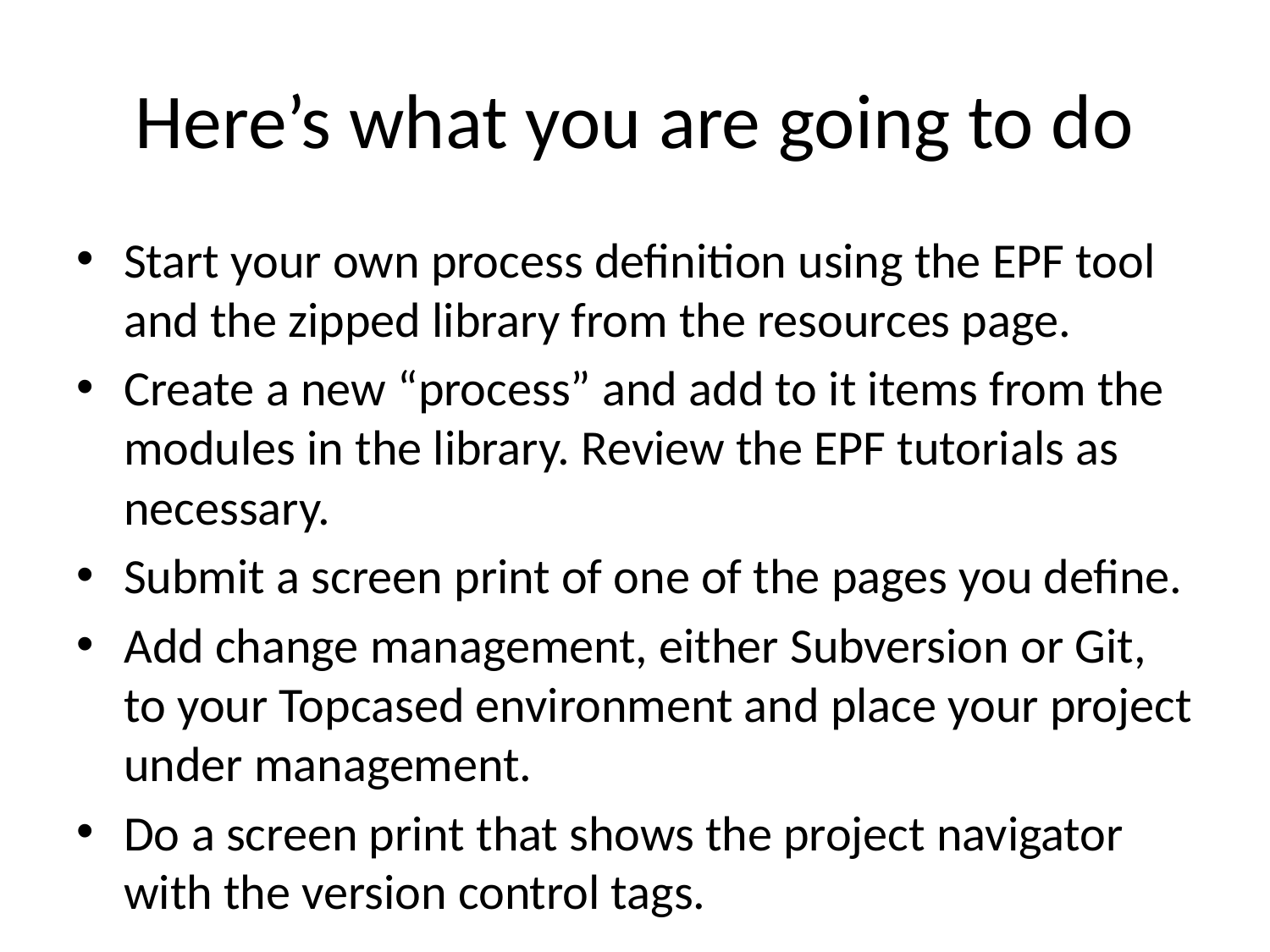

# Here’s what you are going to do
Start your own process definition using the EPF tool and the zipped library from the resources page.
Create a new “process” and add to it items from the modules in the library. Review the EPF tutorials as necessary.
Submit a screen print of one of the pages you define.
Add change management, either Subversion or Git, to your Topcased environment and place your project under management.
Do a screen print that shows the project navigator with the version control tags.